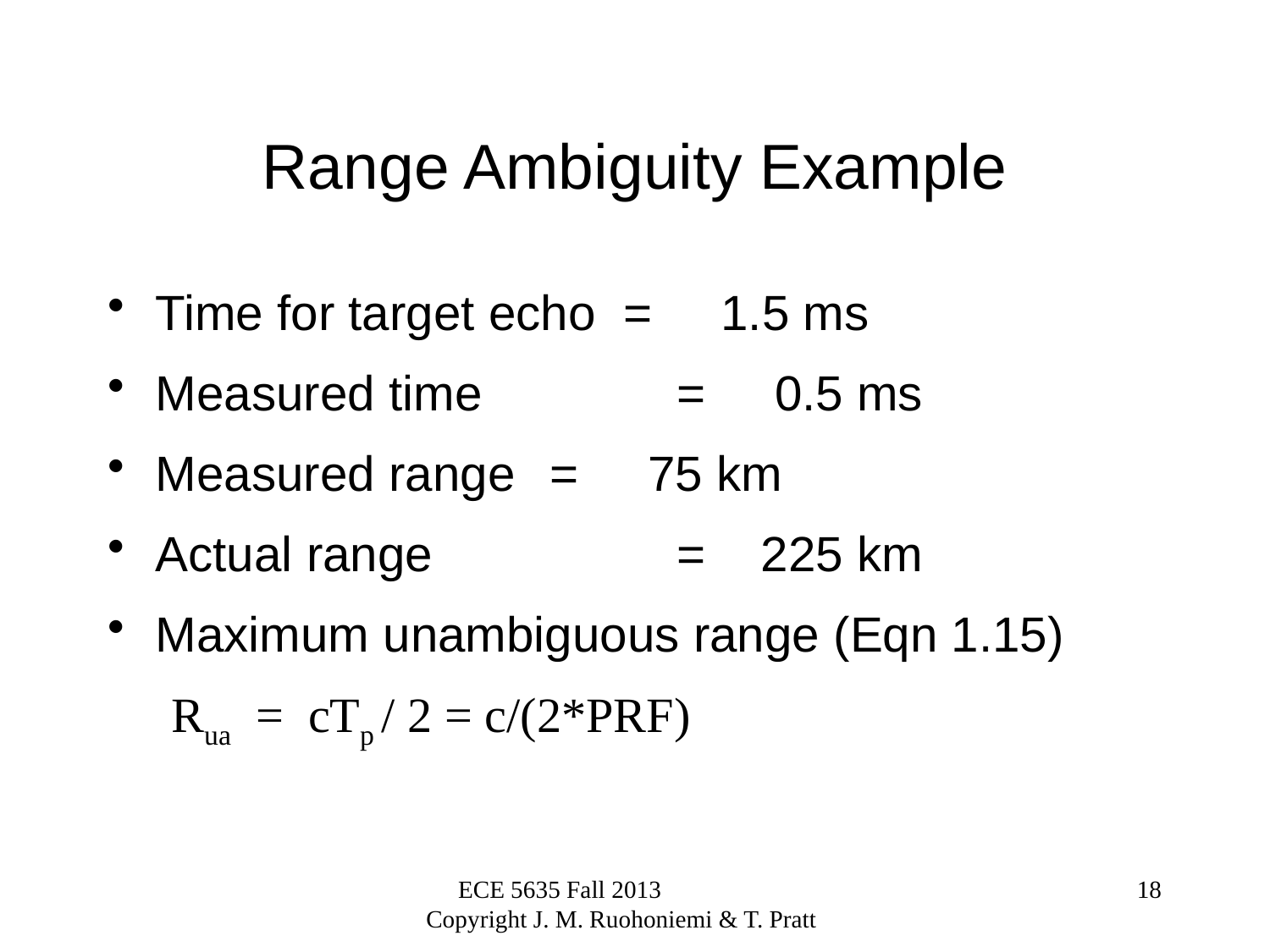

# Range Ambiguity Example
Time for target echo  =     1.5 ms
Measured time		 =     0.5 ms
Measured range	 =     75 km
Actual range		 =    225 km
Maximum unambiguous range (Eqn 1.15)
Rua  =  cTp / 2 = c/(2*PRF)

ECE 5635 Fall 2013                      Copyright J. M. Ruohoniemi & T. Pratt
18